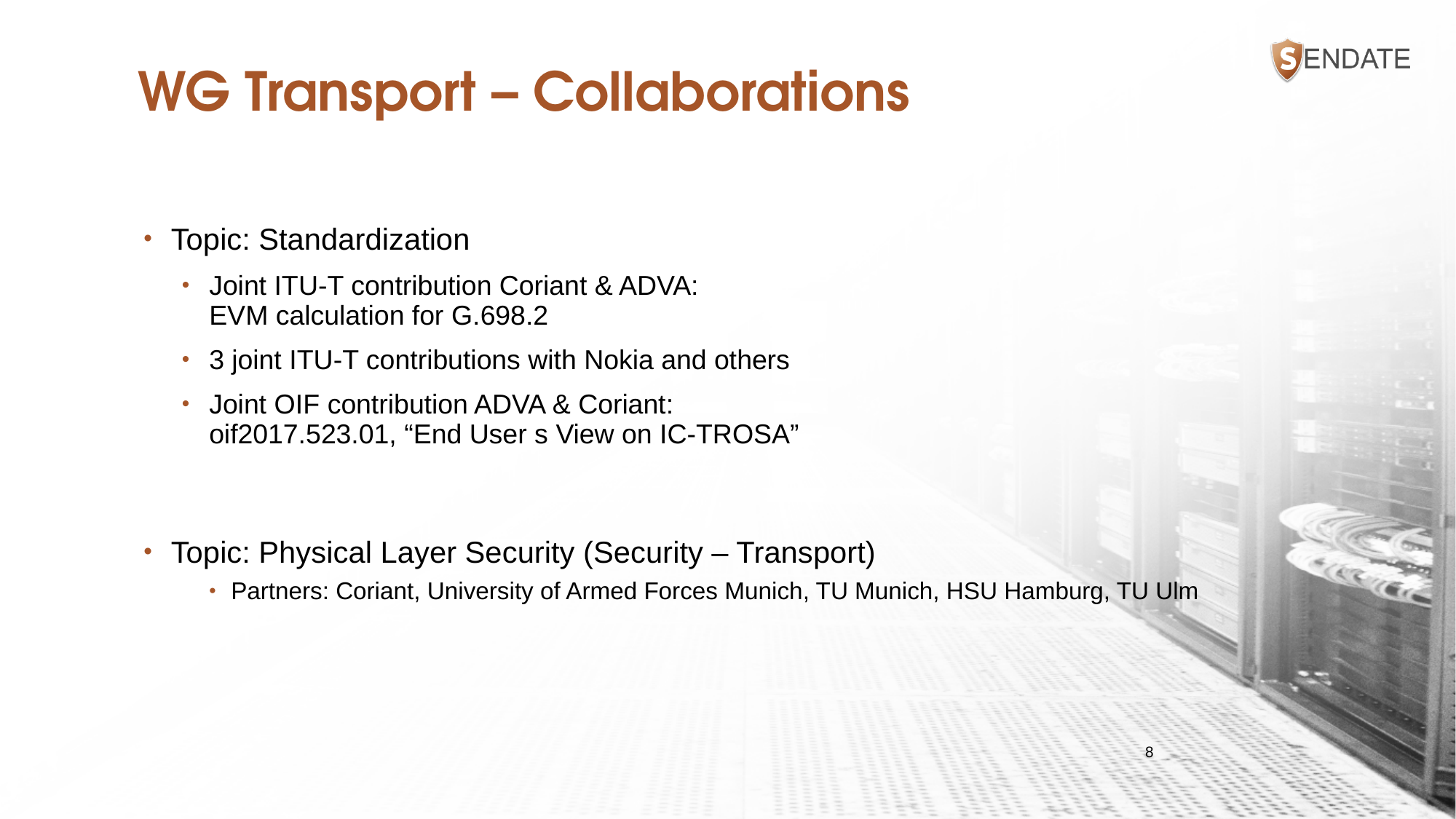

# WG Transport – Collaborations
Topic: Standardization
Joint ITU-T contribution Coriant & ADVA:
EVM calculation for G.698.2
3 joint ITU-T contributions with Nokia and others
Joint OIF contribution ADVA & Coriant:
oif2017.523.01, “End User s View on IC-TROSA”

Topic: Physical Layer Security (Security – Transport)
Partners: Coriant, University of Armed Forces Munich, TU Munich, HSU Hamburg, TU Ulm

8